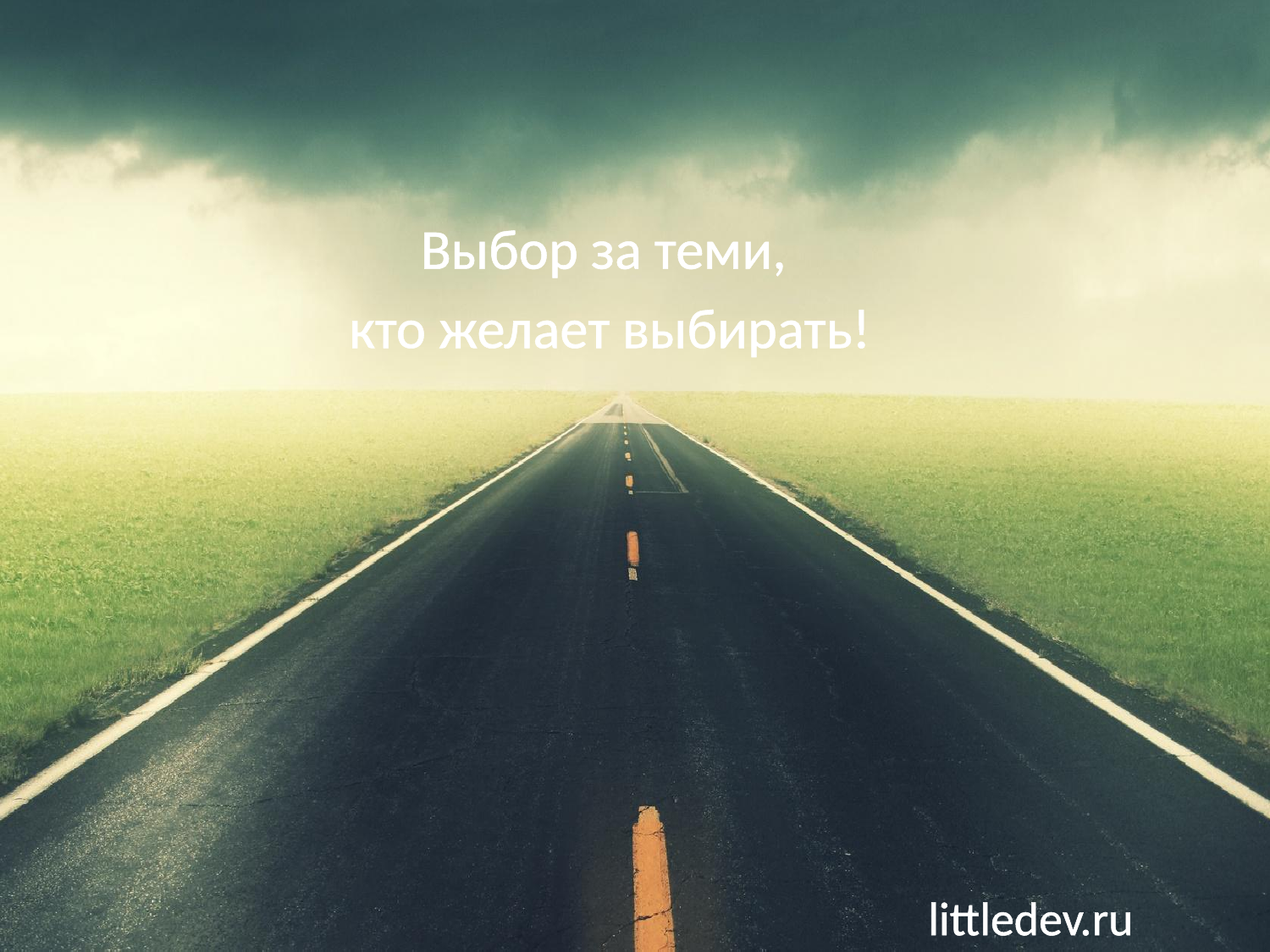

Выбор за теми,
кто желает выбирать!

littledev.ru